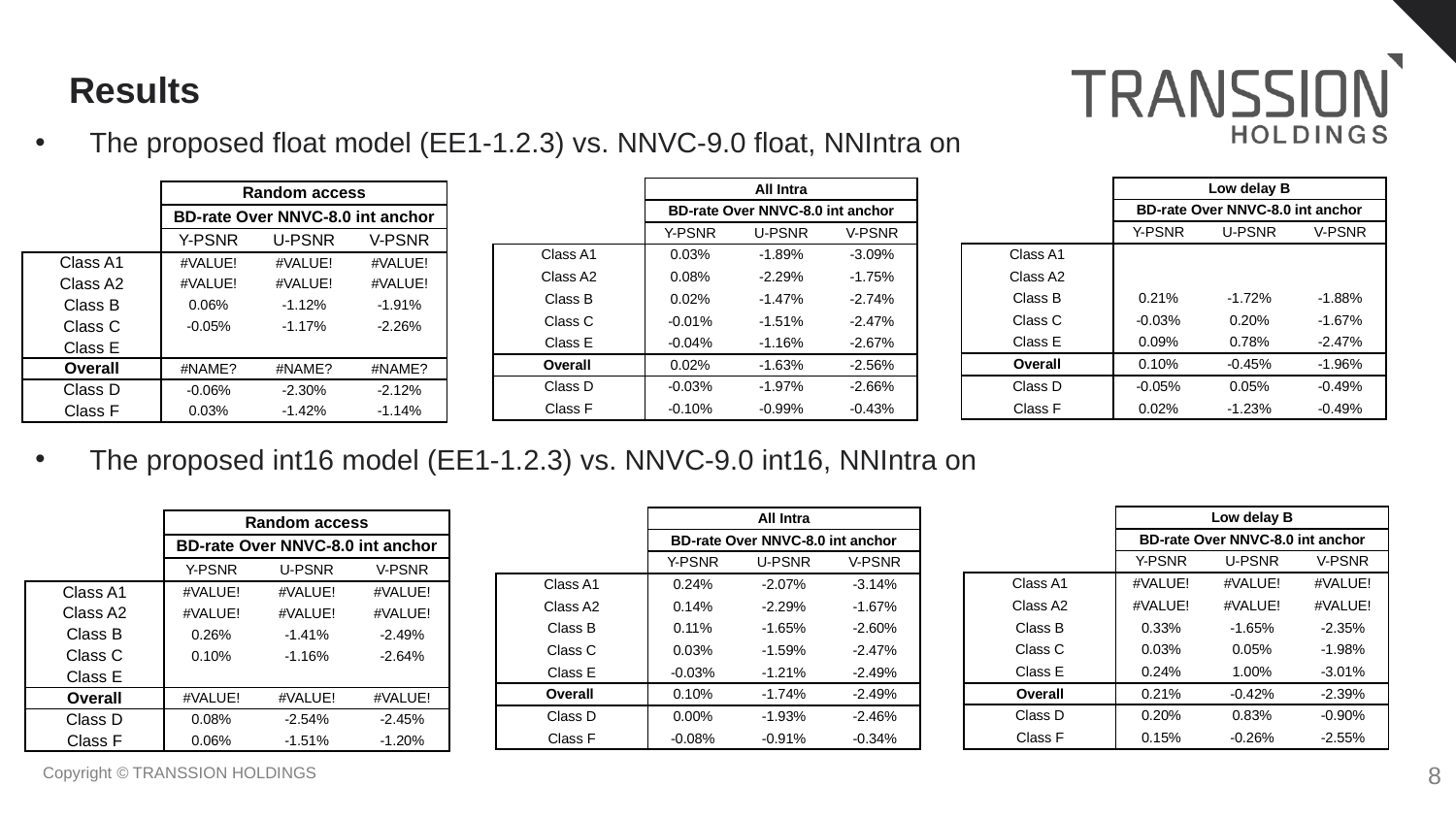

# Results
The proposed float model (EE1-1.2.3) vs. NNVC-9.0 float, NNIntra on

The proposed int16 model (EE1-1.2.3) vs. NNVC-9.0 int16, NNIntra on
|  | Low delay B |  |  |
| --- | --- | --- | --- |
|  | BD-rate Over NNVC-8.0 int anchor |  |  |
|  | Y-PSNR | U-PSNR | V-PSNR |
| Class A1 |  |  |  |
| Class A2 |  |  |  |
| Class B | 0.21% | -1.72% | -1.88% |
| Class C | -0.03% | 0.20% | -1.67% |
| Class E | 0.09% | 0.78% | -2.47% |
| Overall | 0.10% | -0.45% | -1.96% |
| Class D | -0.05% | 0.05% | -0.49% |
| Class F | 0.02% | -1.23% | -0.49% |
|  | All Intra |  |  |
| --- | --- | --- | --- |
|  | BD-rate Over NNVC-8.0 int anchor |  |  |
|  | Y-PSNR | U-PSNR | V-PSNR |
| Class A1 | 0.03% | -1.89% | -3.09% |
| Class A2 | 0.08% | -2.29% | -1.75% |
| Class B | 0.02% | -1.47% | -2.74% |
| Class C | -0.01% | -1.51% | -2.47% |
| Class E | -0.04% | -1.16% | -2.67% |
| Overall | 0.02% | -1.63% | -2.56% |
| Class D | -0.03% | -1.97% | -2.66% |
| Class F | -0.10% | -0.99% | -0.43% |
|  | Random access |  |  |
| --- | --- | --- | --- |
|  | BD-rate Over NNVC-8.0 int anchor |  |  |
|  | Y-PSNR | U-PSNR | V-PSNR |
| Class A1 | #VALUE! | #VALUE! | #VALUE! |
| Class A2 | #VALUE! | #VALUE! | #VALUE! |
| Class B | 0.06% | -1.12% | -1.91% |
| Class C | -0.05% | -1.17% | -2.26% |
| Class E |  |  |  |
| Overall | #NAME? | #NAME? | #NAME? |
| Class D | -0.06% | -2.30% | -2.12% |
| Class F | 0.03% | -1.42% | -1.14% |
|  | Low delay B |  |  |
| --- | --- | --- | --- |
|  | BD-rate Over NNVC-8.0 int anchor |  |  |
|  | Y-PSNR | U-PSNR | V-PSNR |
| Class A1 | #VALUE! | #VALUE! | #VALUE! |
| Class A2 | #VALUE! | #VALUE! | #VALUE! |
| Class B | 0.33% | -1.65% | -2.35% |
| Class C | 0.03% | 0.05% | -1.98% |
| Class E | 0.24% | 1.00% | -3.01% |
| Overall | 0.21% | -0.42% | -2.39% |
| Class D | 0.20% | 0.83% | -0.90% |
| Class F | 0.15% | -0.26% | -2.55% |
|  | All Intra |  |  |
| --- | --- | --- | --- |
|  | BD-rate Over NNVC-8.0 int anchor |  |  |
|  | Y-PSNR | U-PSNR | V-PSNR |
| Class A1 | 0.24% | -2.07% | -3.14% |
| Class A2 | 0.14% | -2.29% | -1.67% |
| Class B | 0.11% | -1.65% | -2.60% |
| Class C | 0.03% | -1.59% | -2.47% |
| Class E | -0.03% | -1.21% | -2.49% |
| Overall | 0.10% | -1.74% | -2.49% |
| Class D | 0.00% | -1.93% | -2.46% |
| Class F | -0.08% | -0.91% | -0.34% |
|  | Random access |  |  |
| --- | --- | --- | --- |
|  | BD-rate Over NNVC-8.0 int anchor |  |  |
|  | Y-PSNR | U-PSNR | V-PSNR |
| Class A1 | #VALUE! | #VALUE! | #VALUE! |
| Class A2 | #VALUE! | #VALUE! | #VALUE! |
| Class B | 0.26% | -1.41% | -2.49% |
| Class C | 0.10% | -1.16% | -2.64% |
| Class E |  |  |  |
| Overall | #VALUE! | #VALUE! | #VALUE! |
| Class D | 0.08% | -2.54% | -2.45% |
| Class F | 0.06% | -1.51% | -1.20% |
8